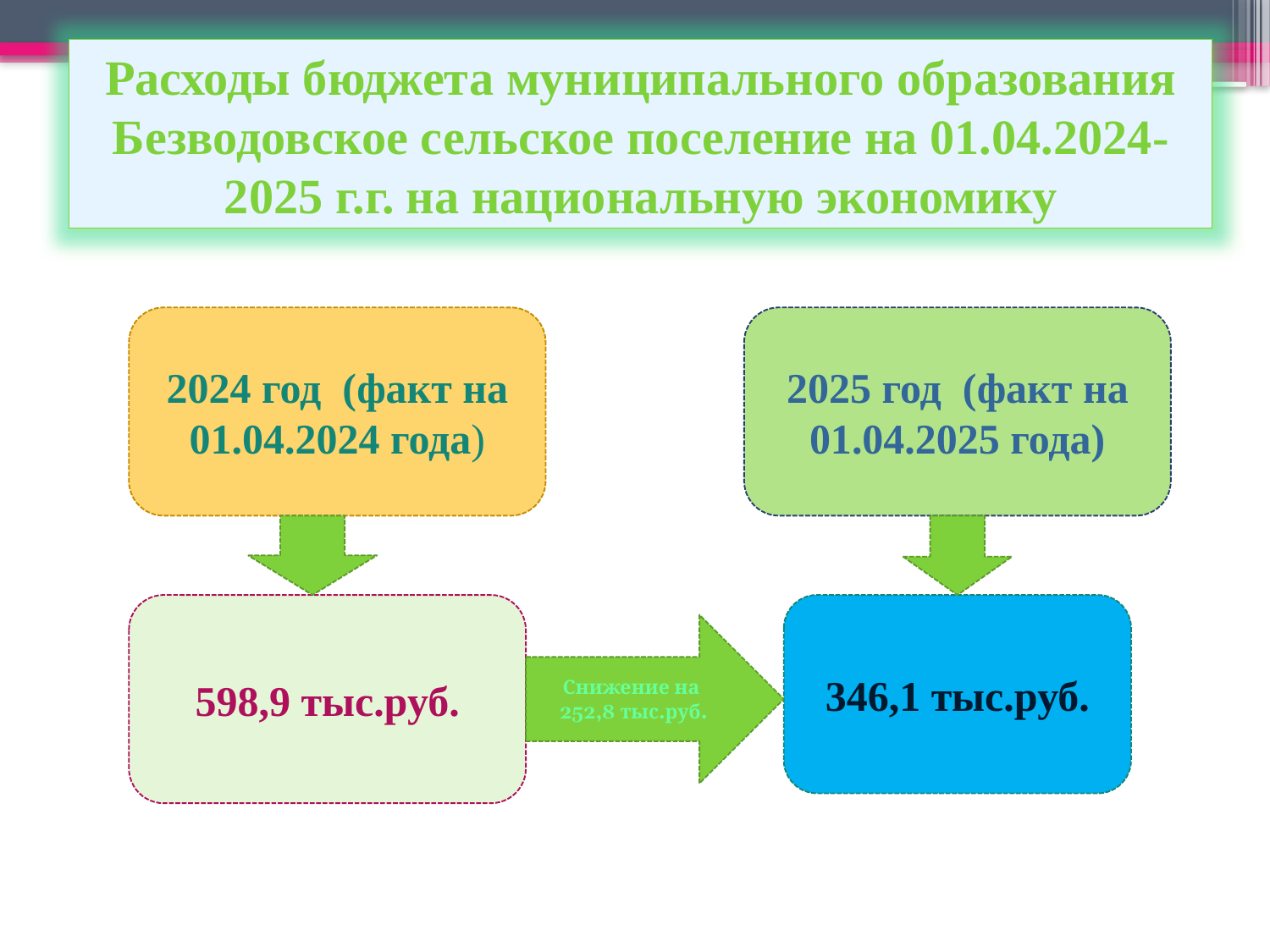

Расходы бюджета муниципального образования Безводовское сельское поселение на 01.04.2024-2025 г.г. на национальную экономику
2024 год  (факт на 01.04.2024 года)
2025 год  (факт на 01.04.2025 года)

598,9 тыс.руб.
346,1 тыс.руб.
Снижение на  252,8 тыс.руб.